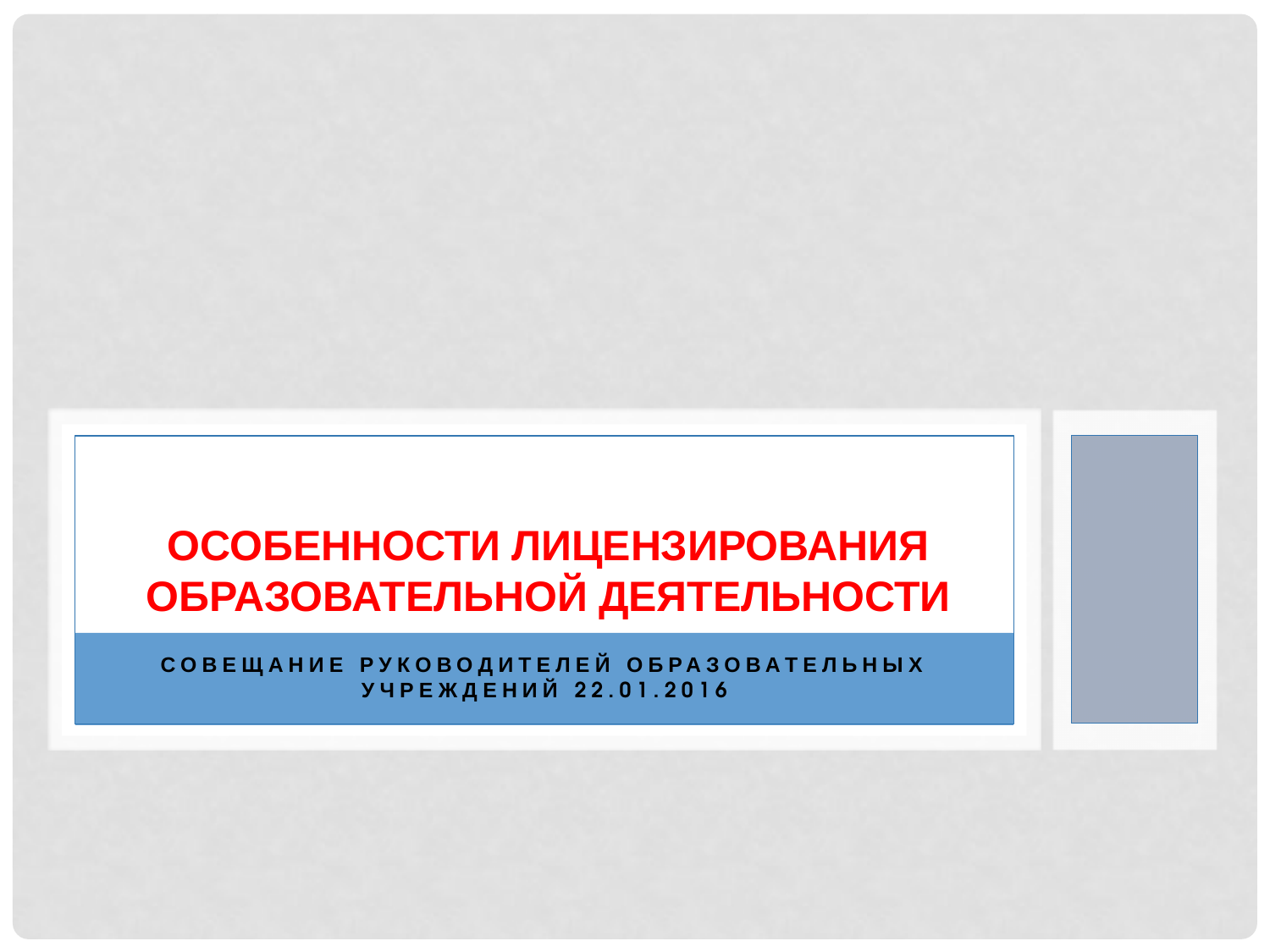

# Особенности лицензирования образовательной деятельности
Совещание руководителей образовательных учреждений 22.01.2016